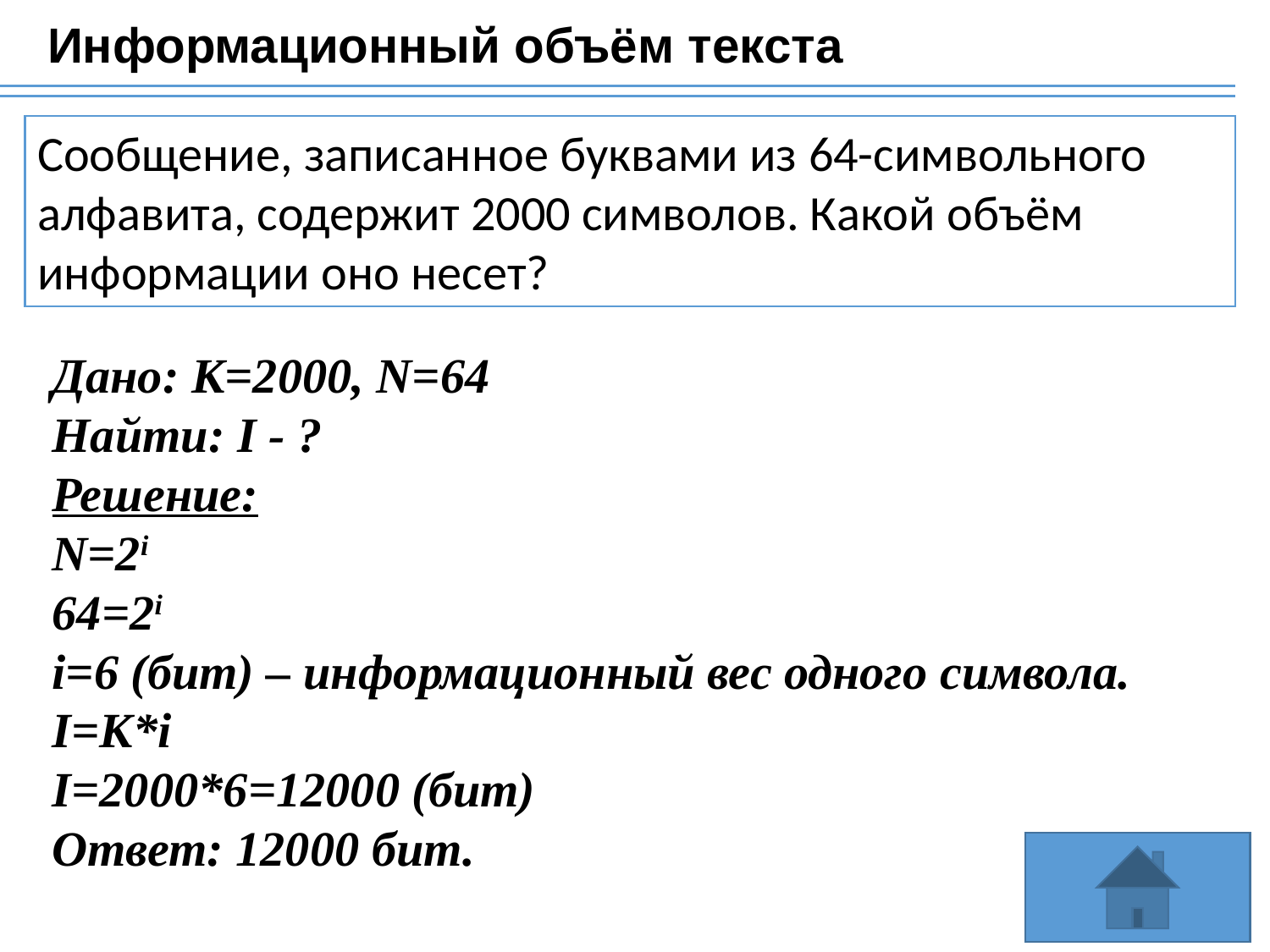

Информационный объём текста
Сообщение, записанное буквами из 64-символьного алфавита, содержит 2000 символов. Какой объём информации оно несет?
Дано: К=2000, N=64
Найти: I - ?
Решение:
N=2i
64=2i
i=6 (бит) – информационный вес одного символа.
I=К*i
I=2000*6=12000 (бит)
Ответ: 12000 бит.